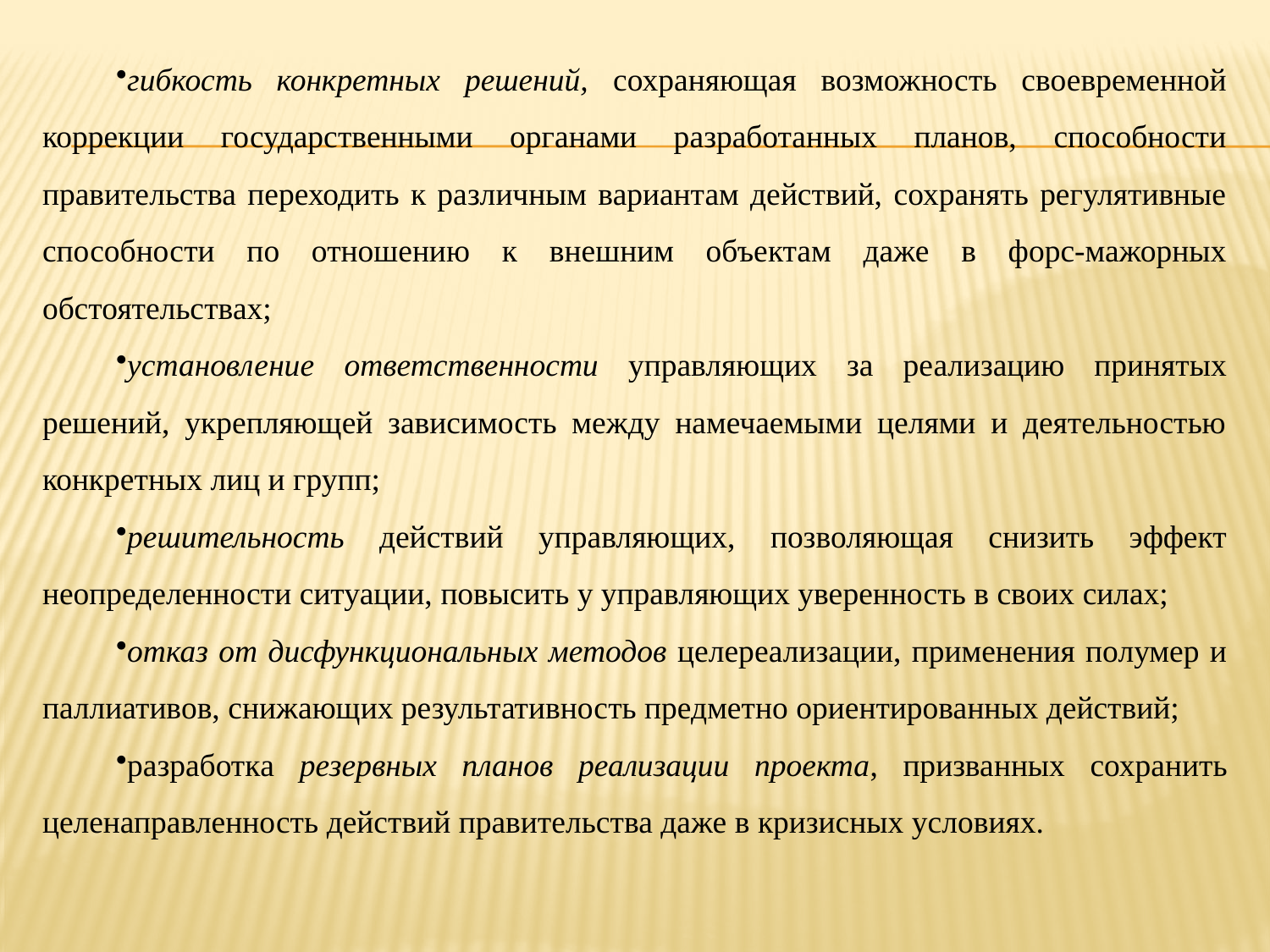

гибкость конкретных решений, сохраняющая возможность своевременной коррекции государственными органами разработанных планов, способности правительства переходить к различным вариантам действий, сохранять регулятивные способности по отношению к внешним объектам даже в форс-мажорных обстоятельствах;
установление ответственности управляющих за реализацию принятых решений, укрепляющей зависимость между намечаемыми целями и деятельностью конкретных лиц и групп;
решительность действий управляющих, позволяющая снизить эффект неопределенности ситуации, повысить у управляющих уверенность в своих силах;
отказ от дисфункциональных методов целереализации, применения полумер и паллиативов, снижающих результативность предметно ориентированных действий;
разработка резервных планов реализации проекта, призванных сохранить целенаправленность действий правительства даже в кризисных условиях.